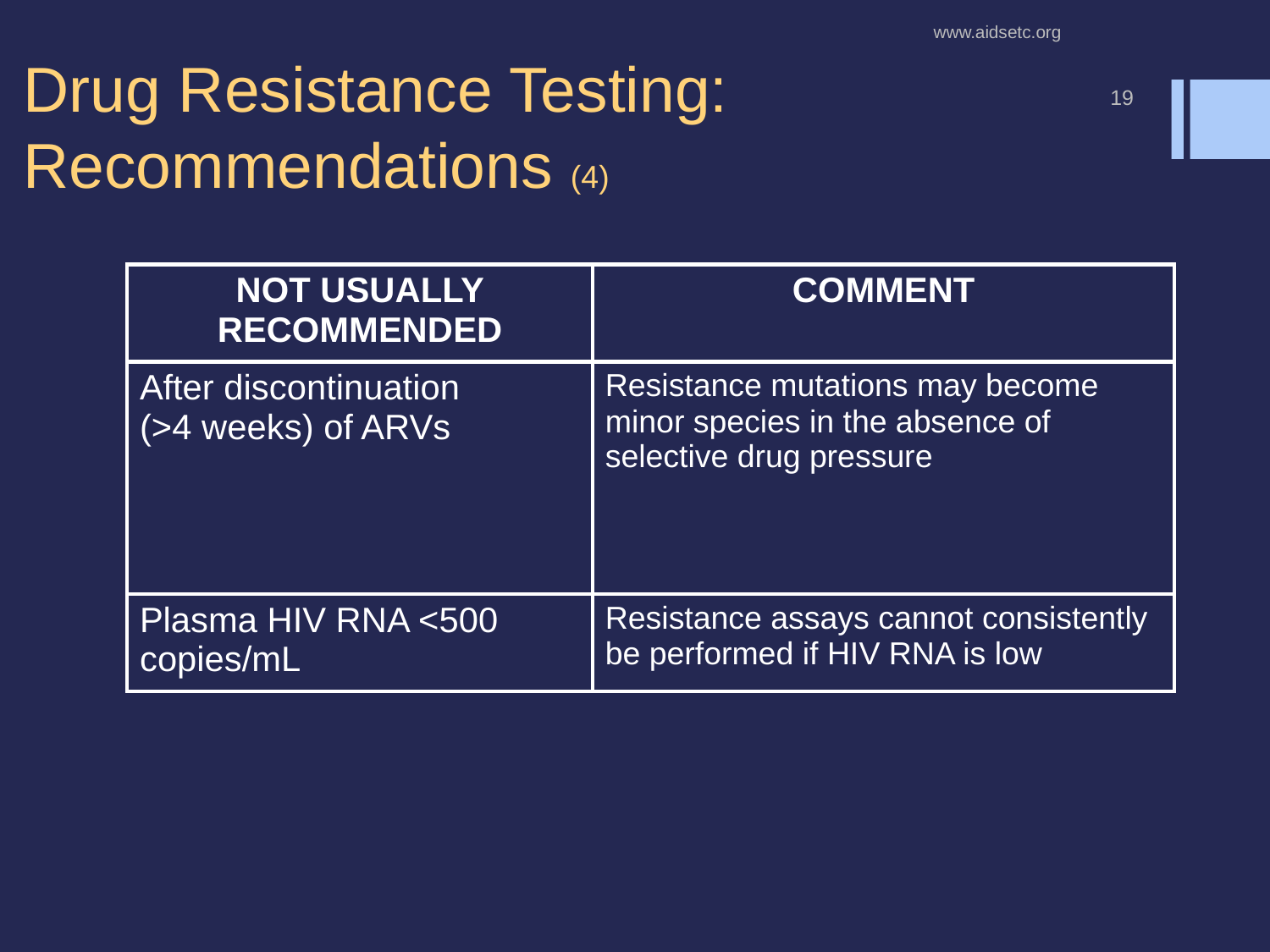

www.aidsetc.org
# Drug Resistance Testing: Recommendations (4)
19
| NOT USUALLY RECOMMENDED | COMMENT |
| --- | --- |
| After discontinuation (>4 weeks) of ARVs | Resistance mutations may become minor species in the absence of selective drug pressure |
| Plasma HIV RNA <500 copies/mL | Resistance assays cannot consistently be performed if HIV RNA is low |